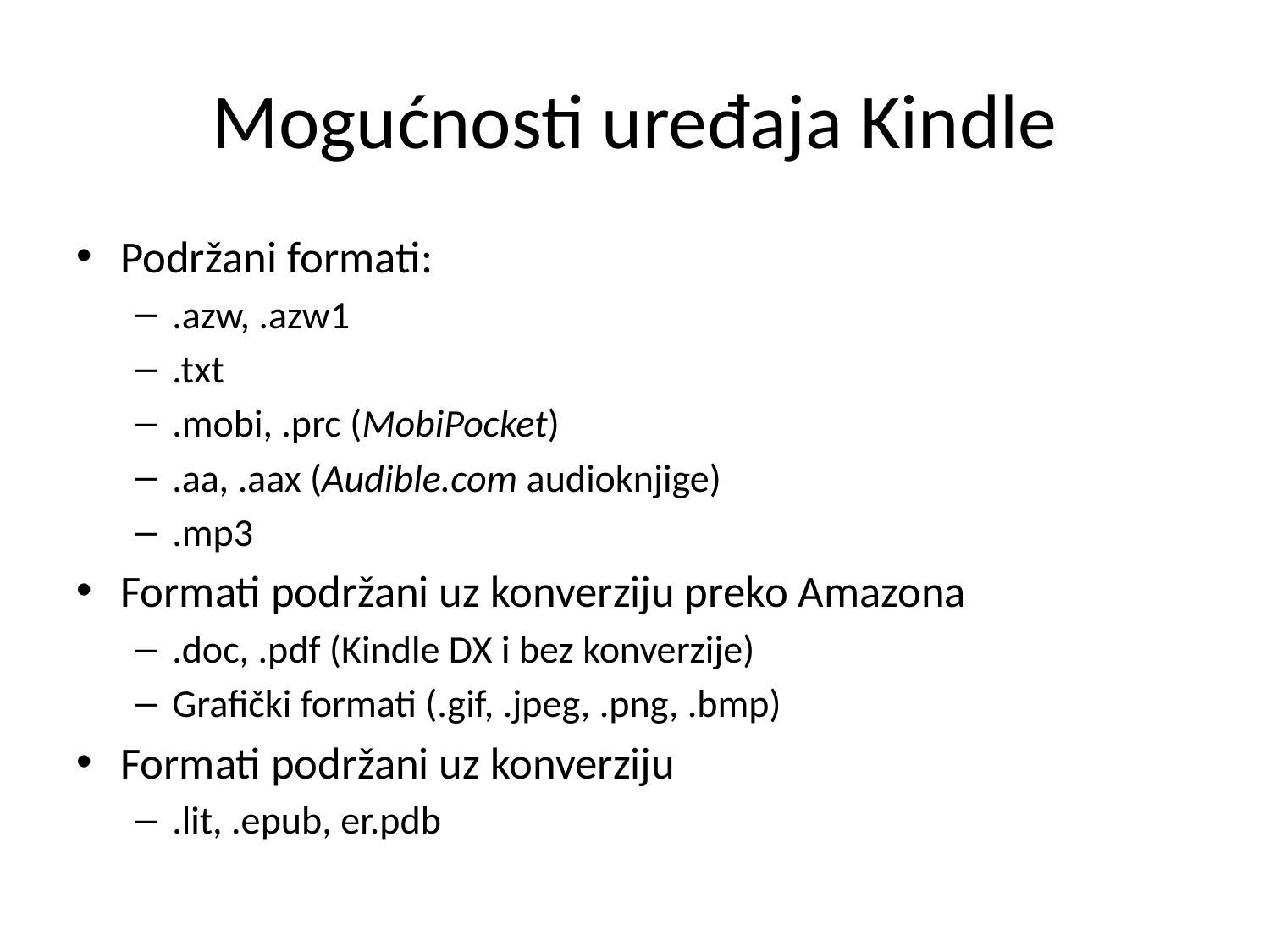

# Mogućnosti uređaja Kindle
Podržani formati:
.azw, .azw1
.txt
.mobi, .prc (MobiPocket)
.aa, .aax (Audible.com audioknjige)
.mp3
Formati podržani uz konverziju preko Amazona
.doc, .pdf (Kindle DX i bez konverzije)
Grafički formati (.gif, .jpeg, .png, .bmp)
Formati podržani uz konverziju
.lit, .epub, er.pdb